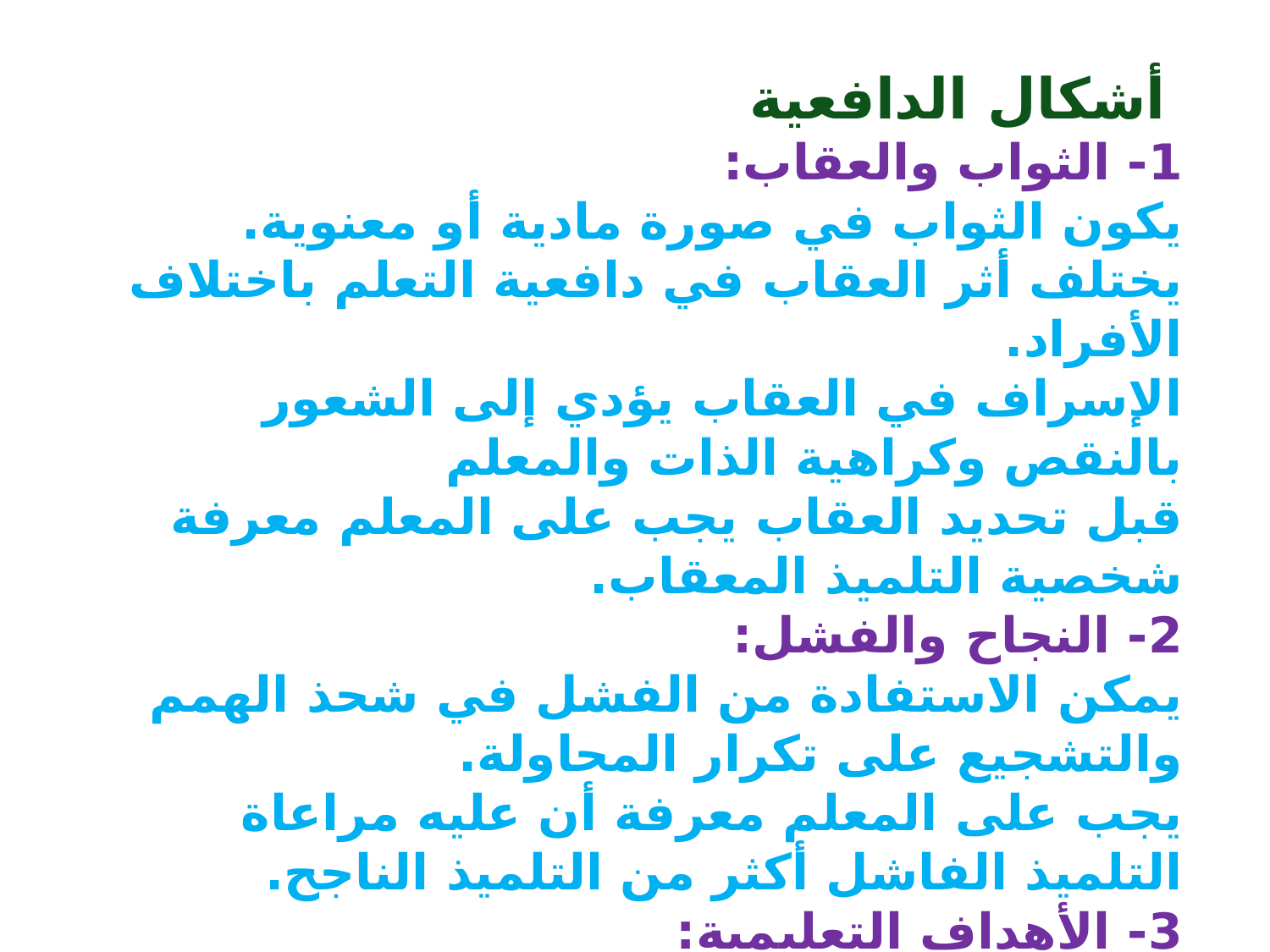

أشكال الدافعية
1- الثواب والعقاب:
يكون الثواب في صورة مادية أو معنوية.
يختلف أثر العقاب في دافعية التعلم باختلاف الأفراد.
الإسراف في العقاب يؤدي إلى الشعور بالنقص وكراهية الذات والمعلم
قبل تحديد العقاب يجب على المعلم معرفة شخصية التلميذ المعقاب.
2- النجاح والفشل:
يمكن الاستفادة من الفشل في شحذ الهمم والتشجيع على تكرار المحاولة.
يجب على المعلم معرفة أن عليه مراعاة التلميذ الفاشل أكثر من التلميذ الناجح.
3- الأهداف التعليمية:
تعريف المتعلمين وإطلاعهم على أهداف الدروس حافزًا قويًا لهم لمواصلة لاتعلم من أجل تحقيق الأهداف المعلنة.